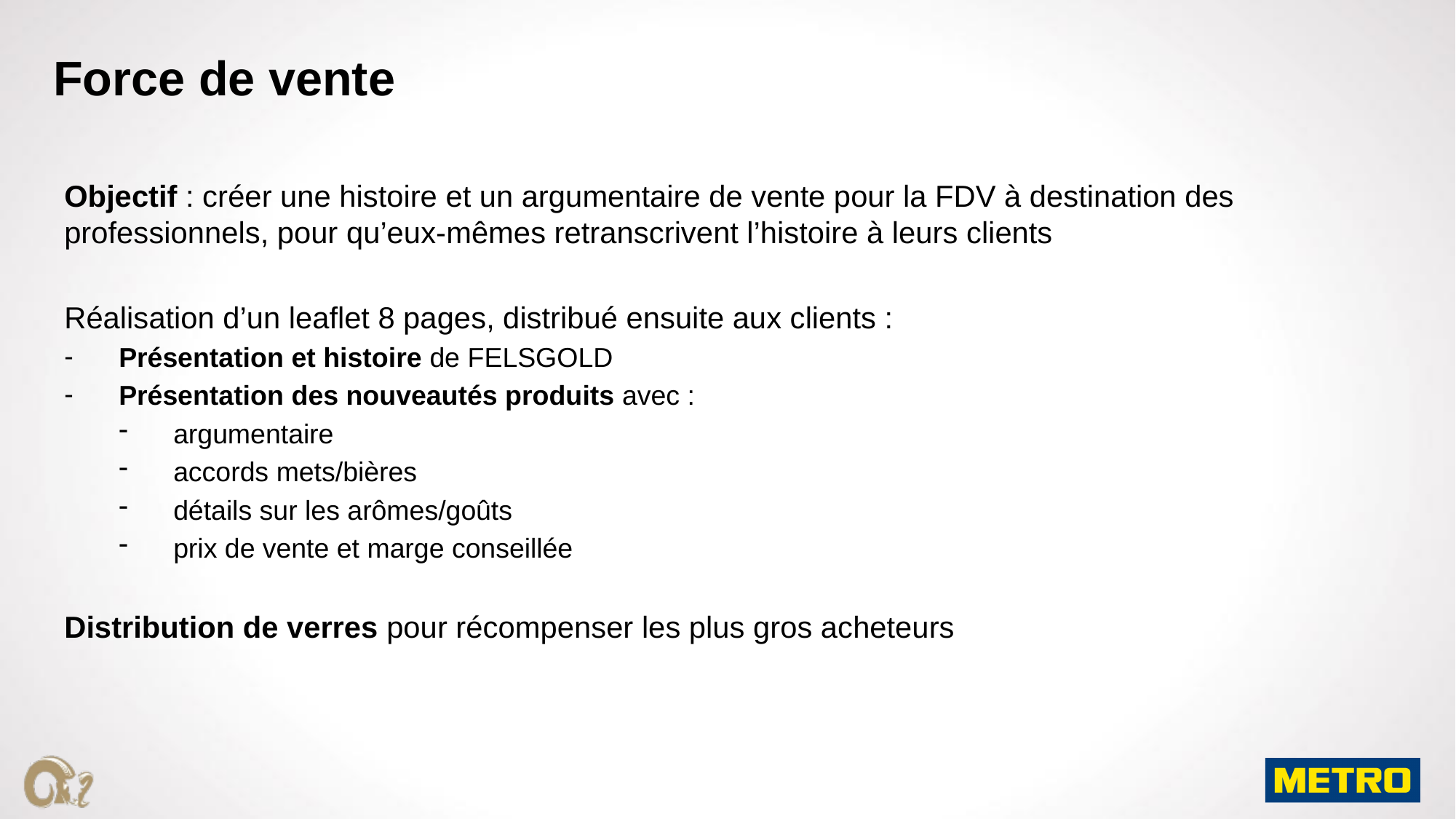

Force de vente
Objectif : créer une histoire et un argumentaire de vente pour la FDV à destination des professionnels, pour qu’eux-mêmes retranscrivent l’histoire à leurs clients

Réalisation d’un leaflet 8 pages, distribué ensuite aux clients :
Présentation et histoire de FELSGOLD
Présentation des nouveautés produits avec :
argumentaire
accords mets/bières
détails sur les arômes/goûts
prix de vente et marge conseillée

Distribution de verres pour récompenser les plus gros acheteurs